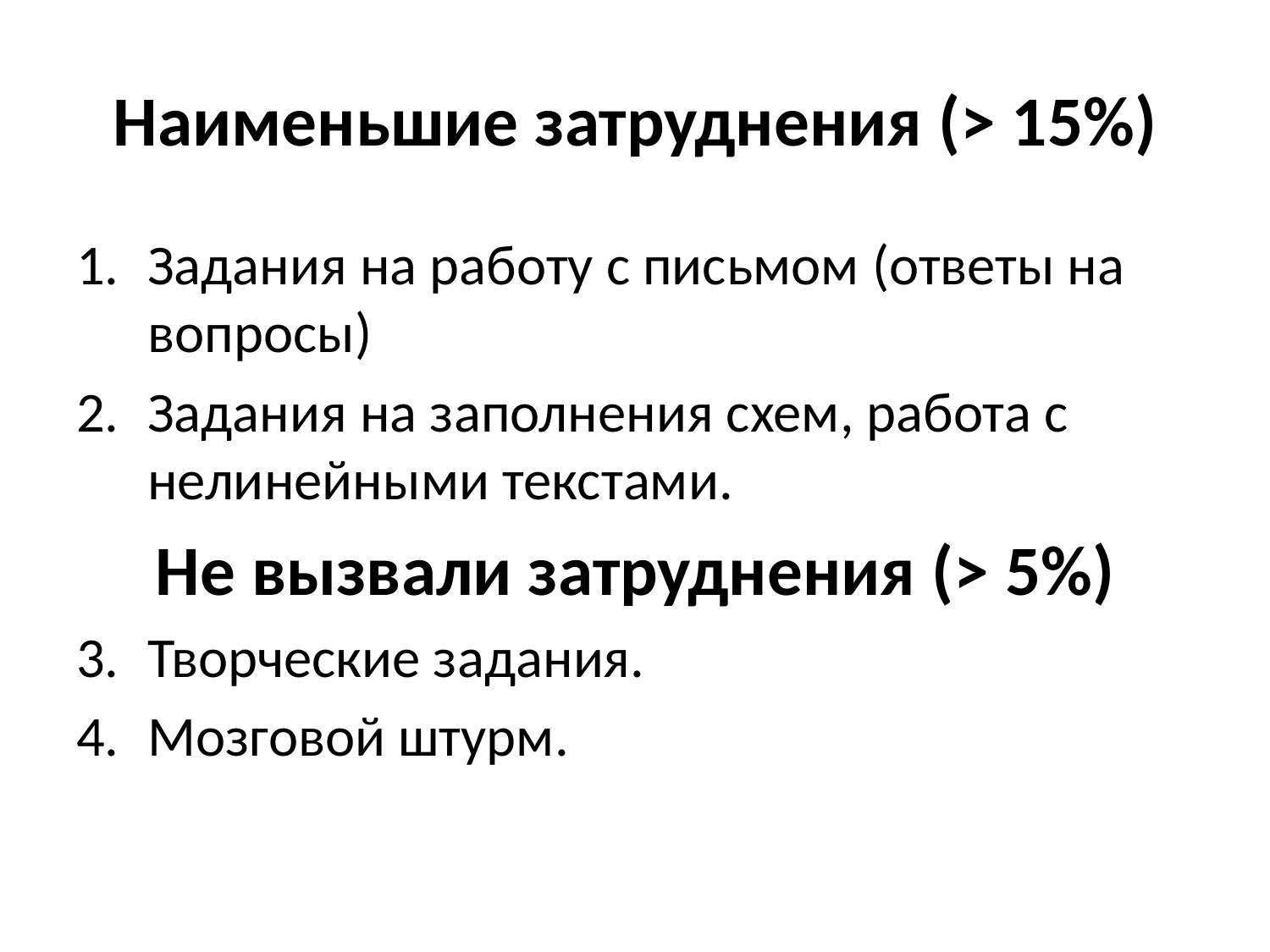

# Наименьшие затруднения (> 15%)
Задания на работу с письмом (ответы на вопросы)
Задания на заполнения схем, работа с нелинейными текстами.
Не вызвали затруднения (> 5%)
Творческие задания.
Мозговой штурм.